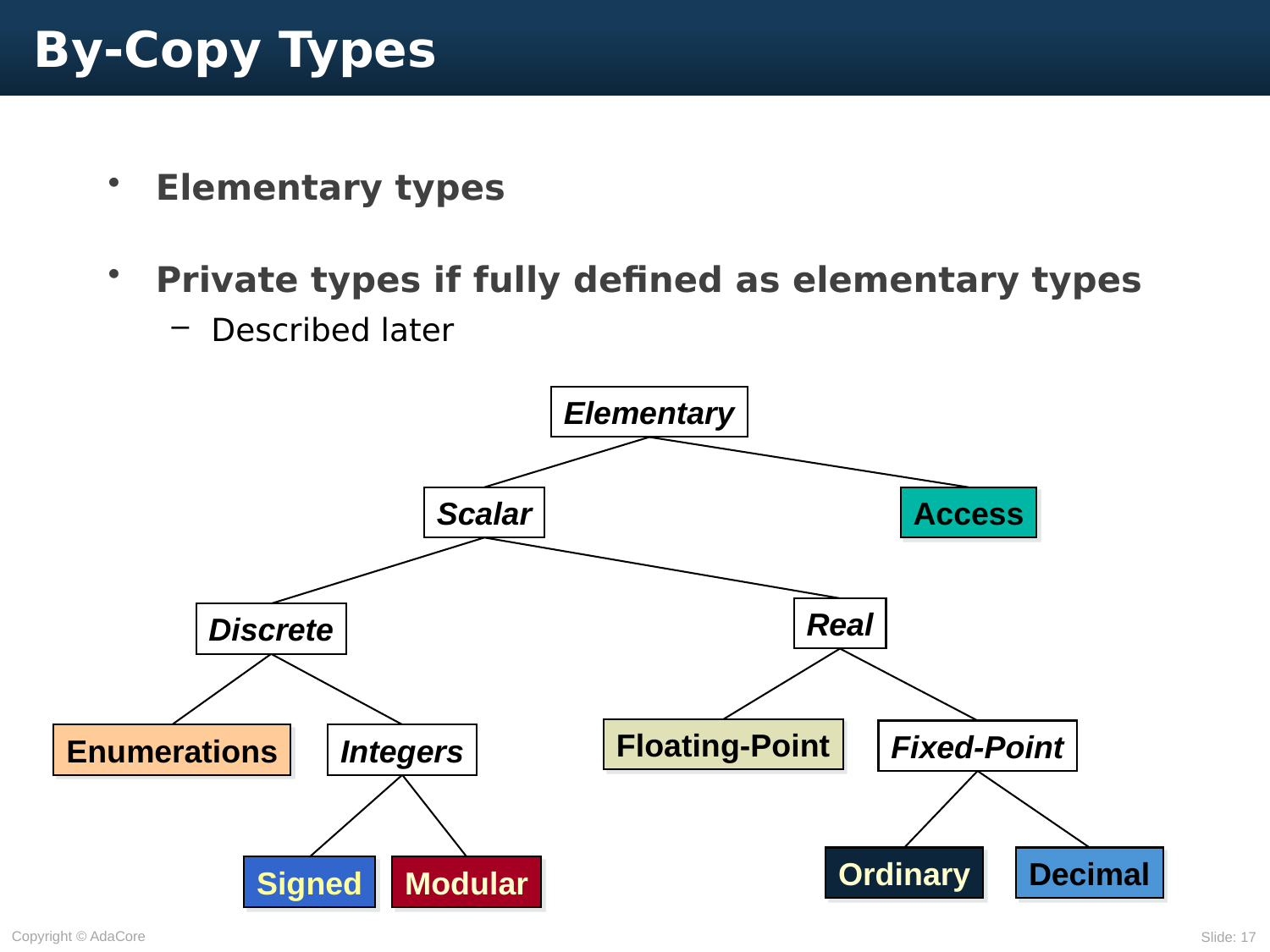

# By-Copy Types
Elementary types
Private types if fully defined as elementary types
Described later
Elementary
Scalar
Access
Real
Discrete
Floating-Point
Fixed-Point
Enumerations
Integers
Ordinary
Decimal
Signed
Modular